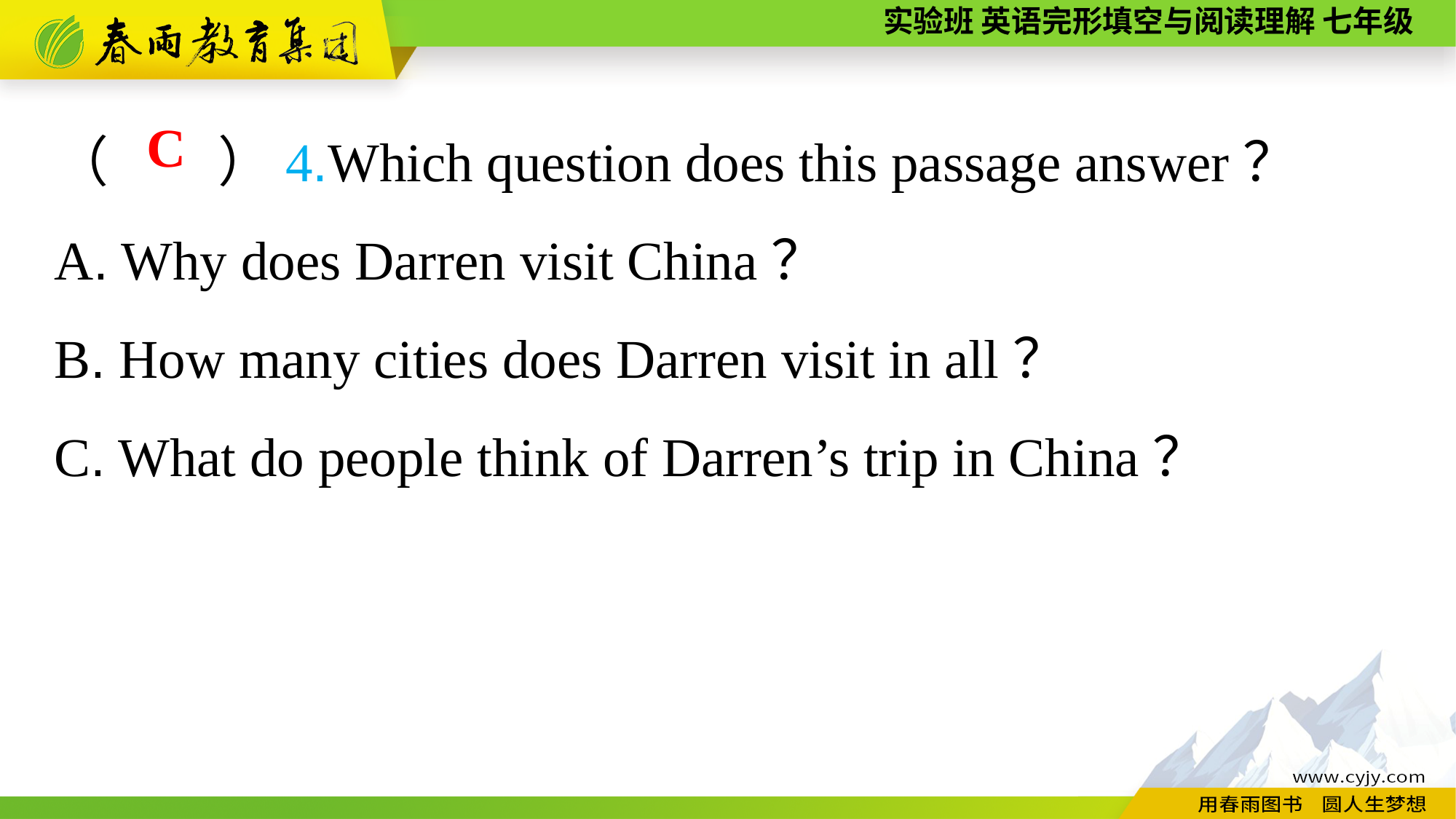

（　　）4.Which question does this passage answer？
A. Why does Darren visit China？
B. How many cities does Darren visit in all？
C. What do people think of Darren’s trip in China？
C